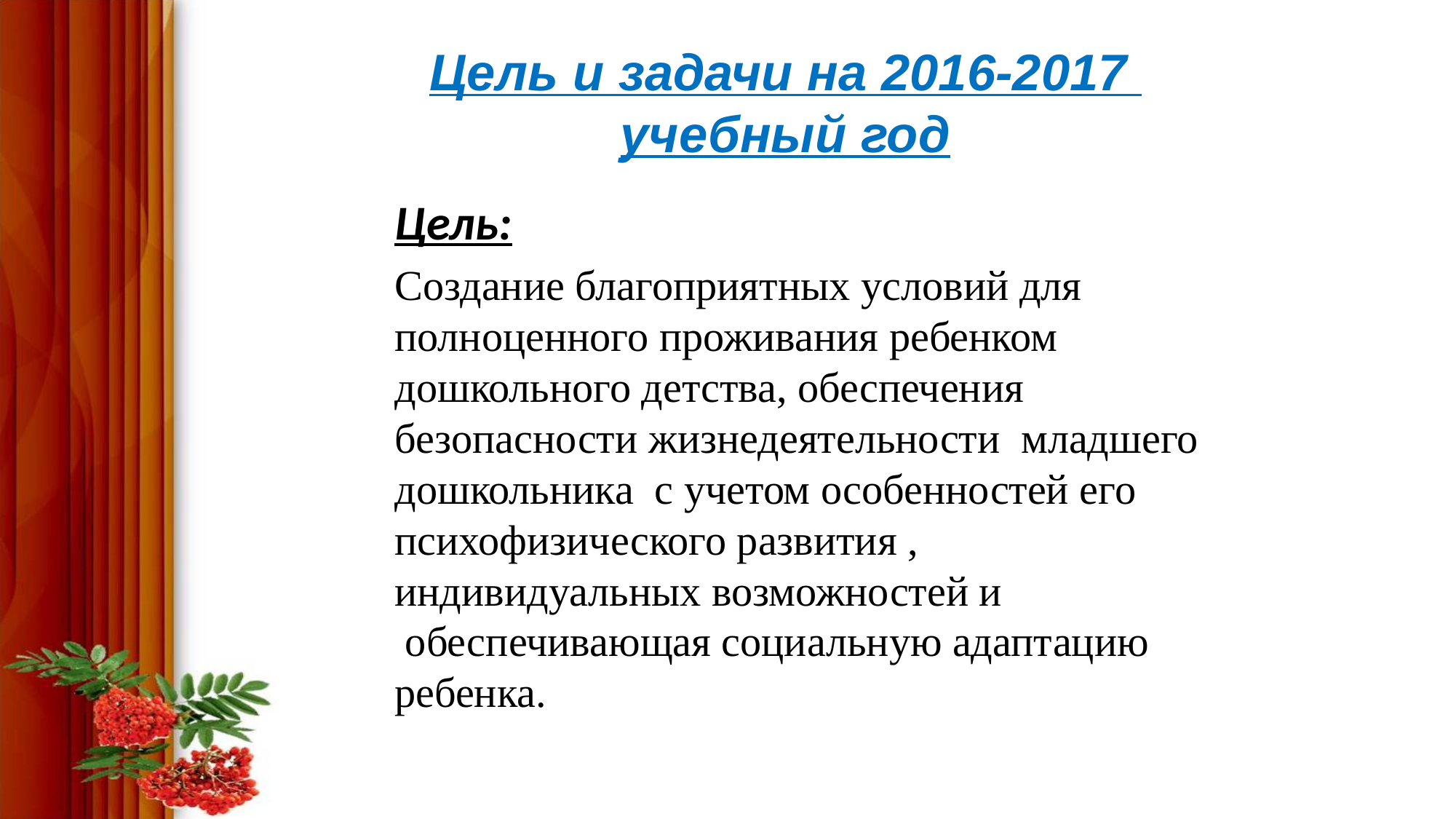

# Цель и задачи на 2016-2017 учебный год
Цель:
Создание благоприятных условий для полноценного проживания ребенком дошкольного детства, обеспечения безопасности жизнедеятельности  младшего дошкольника  с учетом особенностей его психофизического развития , индивидуальных возможностей и  обеспечивающая социальную адаптацию ребенка.